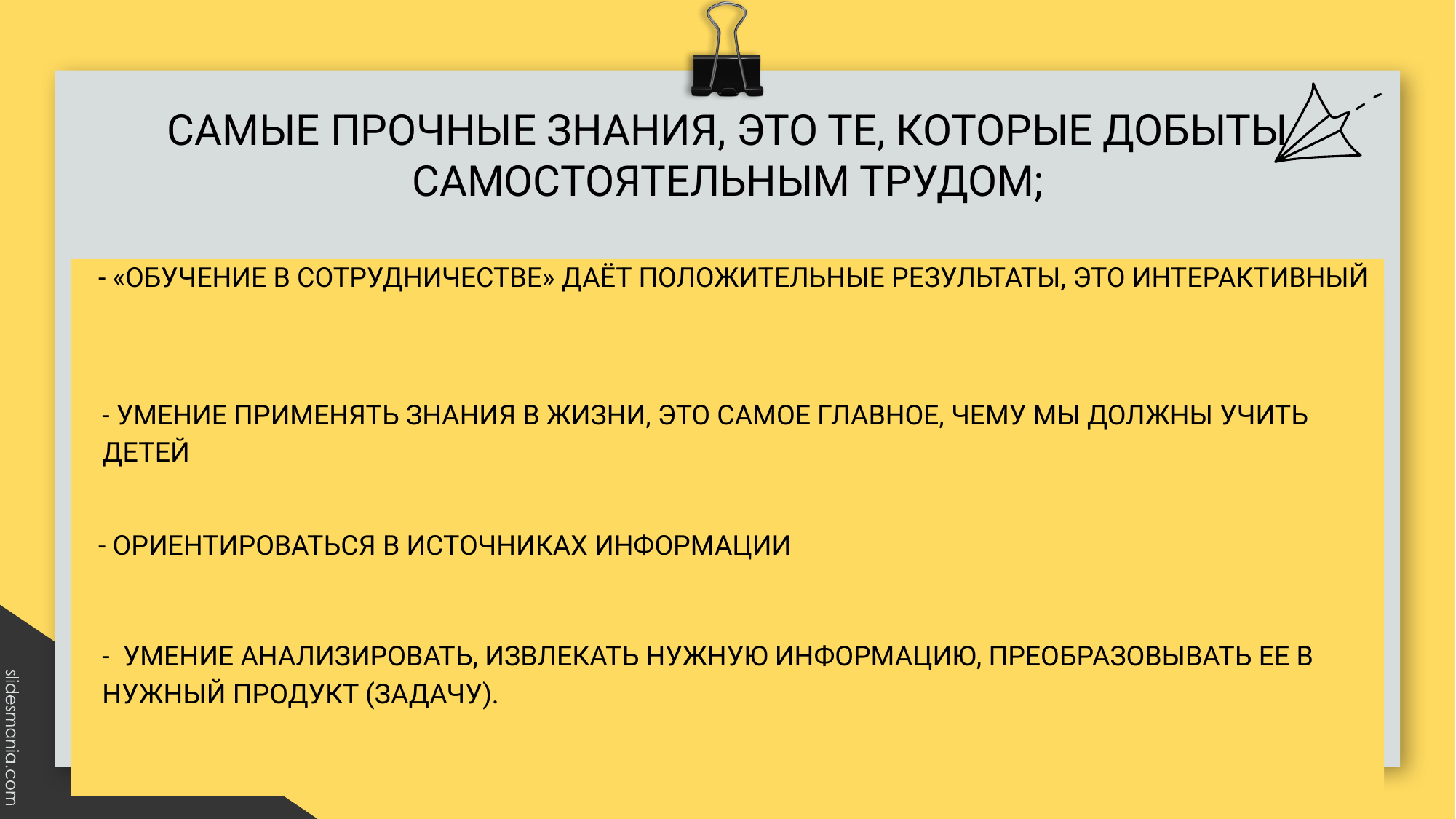

# САМЫЕ ПРОЧНЫЕ ЗНАНИЯ, ЭТО ТЕ, КОТОРЫЕ ДОБЫТЫ САМОСТОЯТЕЛЬНЫМ ТРУДОМ;
- «ОБУЧЕНИЕ В СОТРУДНИЧЕСТВЕ» ДАЁТ ПОЛОЖИТЕЛЬНЫЕ РЕЗУЛЬТАТЫ, ЭТО ИНТЕРАКТИВНЫЙ МЕТОД;

- УМЕНИЕ ПРИМЕНЯТЬ ЗНАНИЯ В ЖИЗНИ, ЭТО САМОЕ ГЛАВНОЕ, ЧЕМУ МЫ ДОЛЖНЫ УЧИТЬ ДЕТЕЙ

- ОРИЕНТИРОВАТЬСЯ В ИСТОЧНИКАХ ИНФОРМАЦИИ
-  УМЕНИЕ АНАЛИЗИРОВАТЬ, ИЗВЛЕКАТЬ НУЖНУЮ ИНФОРМАЦИЮ, ПРЕОБРАЗОВЫВАТЬ ЕЕ В НУЖНЫЙ ПРОДУКТ (ЗАДАЧУ).